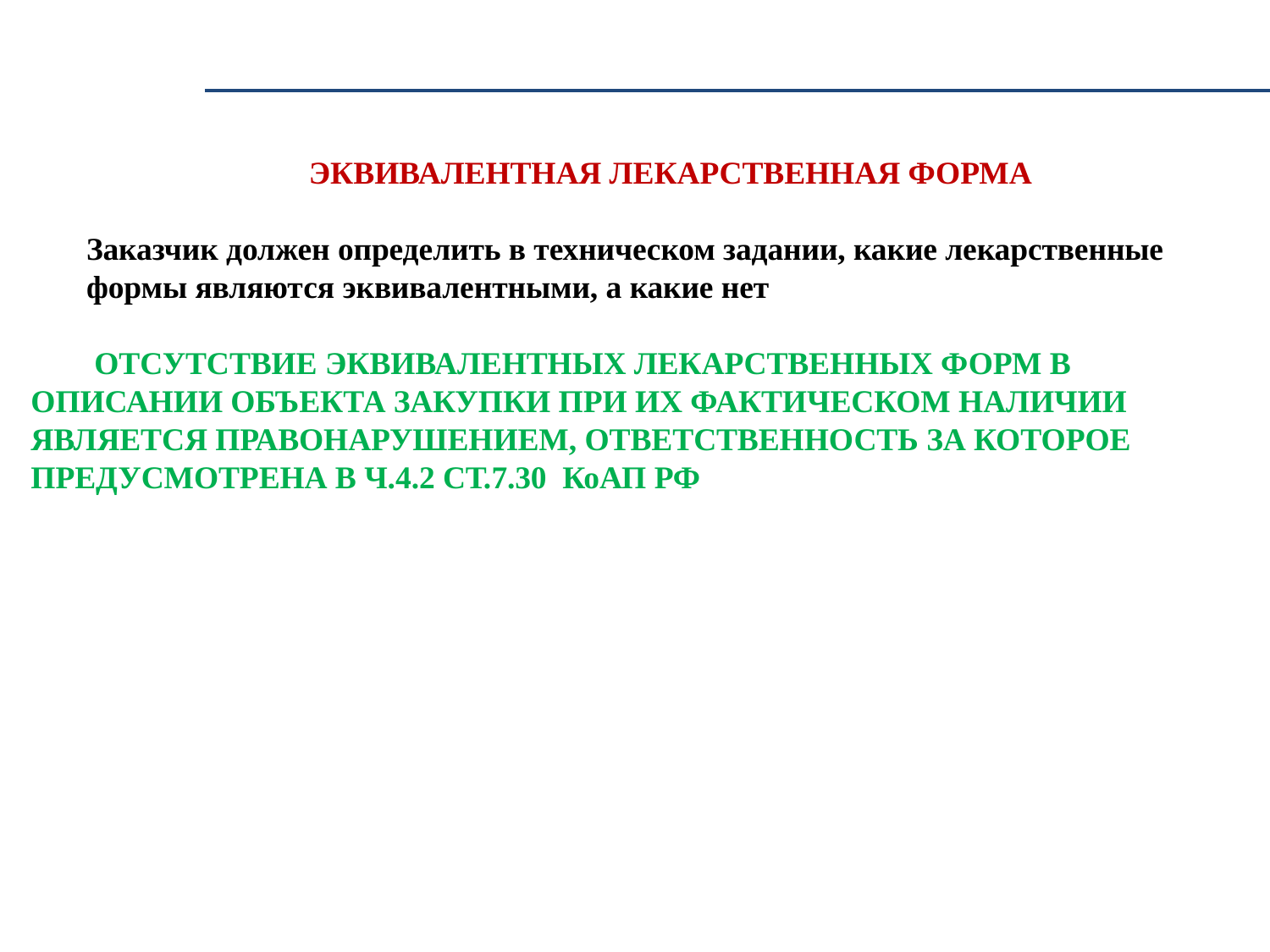

ЭКВИВАЛЕНТНАЯ ЛЕКАРСТВЕННАЯ ФОРМА

       Заказчик должен определить в техническом задании, какие лекарственные
       формы являются эквивалентными, а какие нет

        ОТСУТСТВИЕ ЭКВИВАЛЕНТНЫХ ЛЕКАРСТВЕННЫХ ФОРМ В ОПИСАНИИ ОБЪЕКТА ЗАКУПКИ ПРИ ИХ ФАКТИЧЕСКОМ НАЛИЧИИ ЯВЛЯЕТСЯ ПРАВОНАРУШЕНИЕМ, ОТВЕТСТВЕННОСТЬ ЗА КОТОРОЕ ПРЕДУСМОТРЕНА В Ч.4.2 СТ.7.30  КоАП РФ